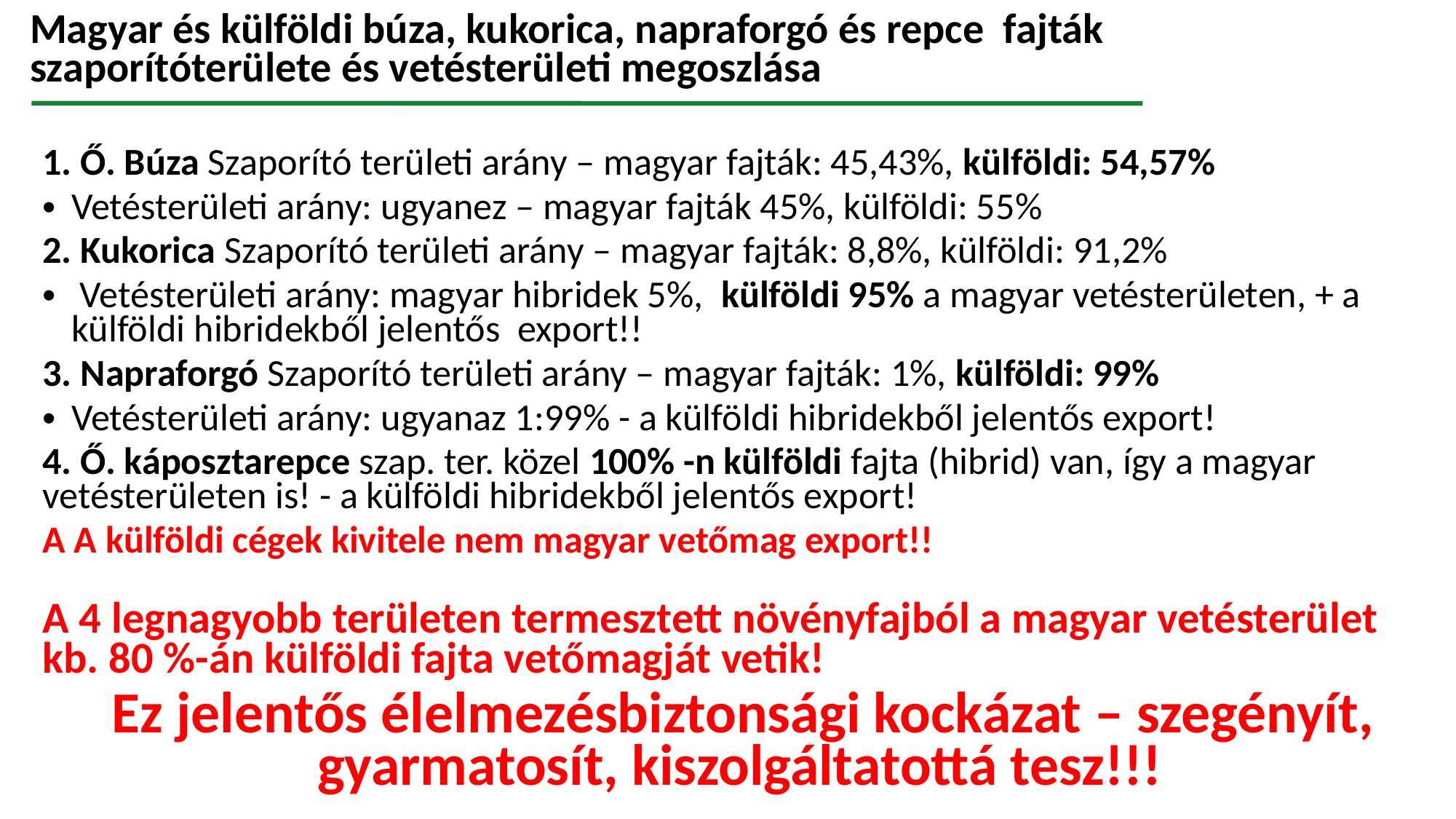

# Magyar és külföldi búza, kukorica, napraforgó és repce  fajták szaporítóterülete és vetésterületi megoszlása

1. Ő. Búza Szaporító területi arány – magyar fajták: 45,43%, külföldi: 54,57%
Vetésterületi arány: ugyanez – magyar fajták 45%, külföldi: 55%
2. Kukorica Szaporító területi arány – magyar fajták: 8,8%, külföldi: 91,2%
 Vetésterületi arány: magyar hibridek 5%,  külföldi 95% a magyar vetésterületen, + a külföldi hibridekből jelentős  export!!
3. Napraforgó Szaporító területi arány – magyar fajták: 1%, külföldi: 99%
Vetésterületi arány: ugyanaz 1:99% - a külföldi hibridekből jelentős export!
4. Ő. káposztarepce szap. ter. közel 100% -n külföldi fajta (hibrid) van, így a magyar vetésterületen is! - a külföldi hibridekből jelentős export!
A A külföldi cégek kivitele nem magyar vetőmag export!!

A 4 legnagyobb területen termesztett növényfajból a magyar vetésterület kb. 80 %-án külföldi fajta vetőmagját vetik!
Ez jelentős élelmezésbiztonsági kockázat – szegényít, gyarmatosít, kiszolgáltatottá tesz!!!